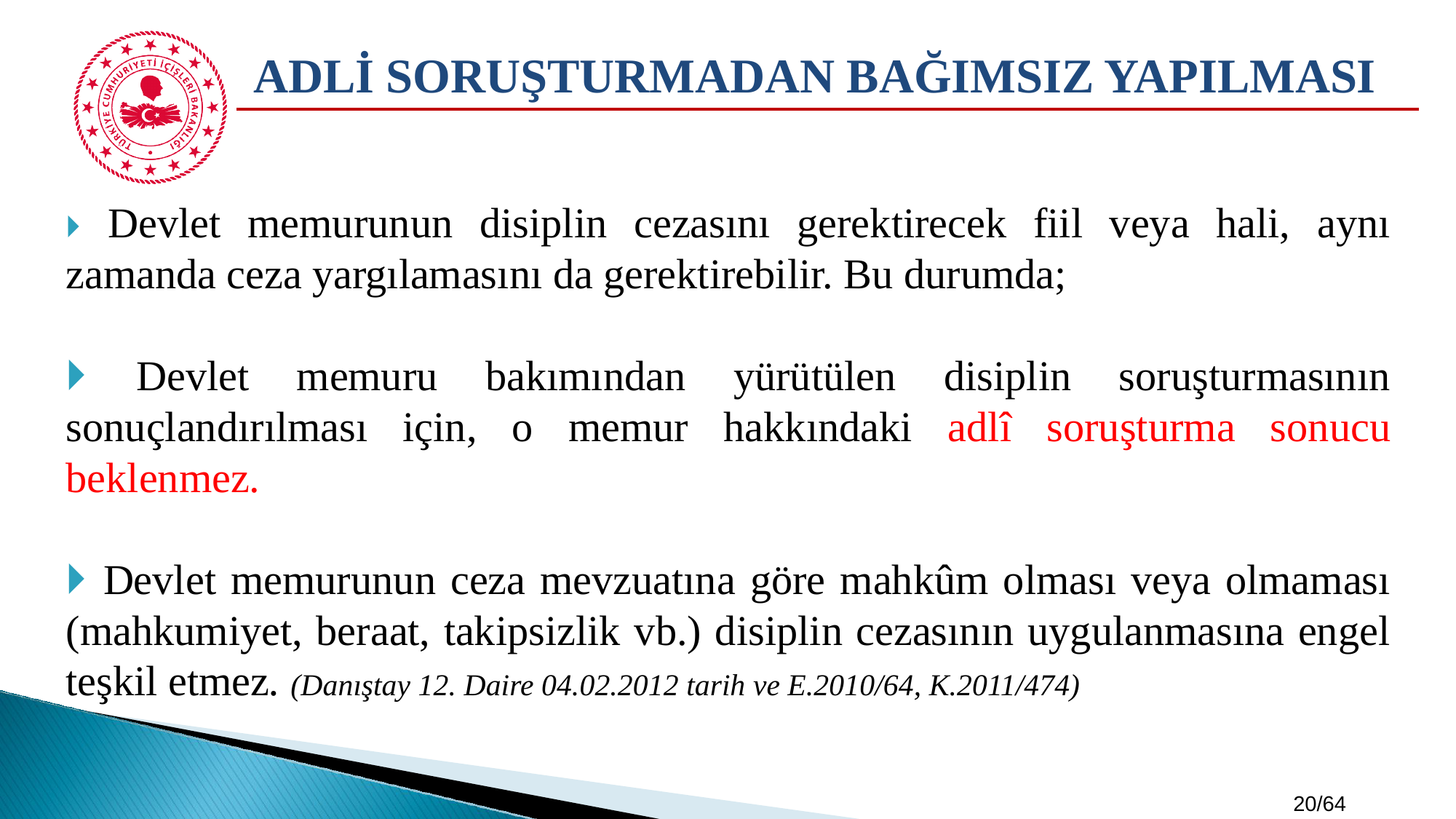

# ADLİ SORUŞTURMADAN BAĞIMSIZ YAPILMASI
🞂​ Devlet memurunun disiplin cezasını gerektirecek fiil veya hali, aynı zamanda ceza yargılamasını da gerektirebilir. Bu durumda;

🞂 Devlet memuru bakımından yürütülen disiplin soruşturmasının sonuçlandırılması için, o memur hakkındaki adlî soruşturma sonucu beklenmez.

🞂 Devlet memurunun ceza mevzuatına göre mahkûm olması veya olmaması (mahkumiyet, beraat, takipsizlik vb.) disiplin cezasının uygulanmasına engel teşkil etmez. (Danıştay 12. Daire 04.02.2012 tarih ve E.2010/64, K.2011/474)